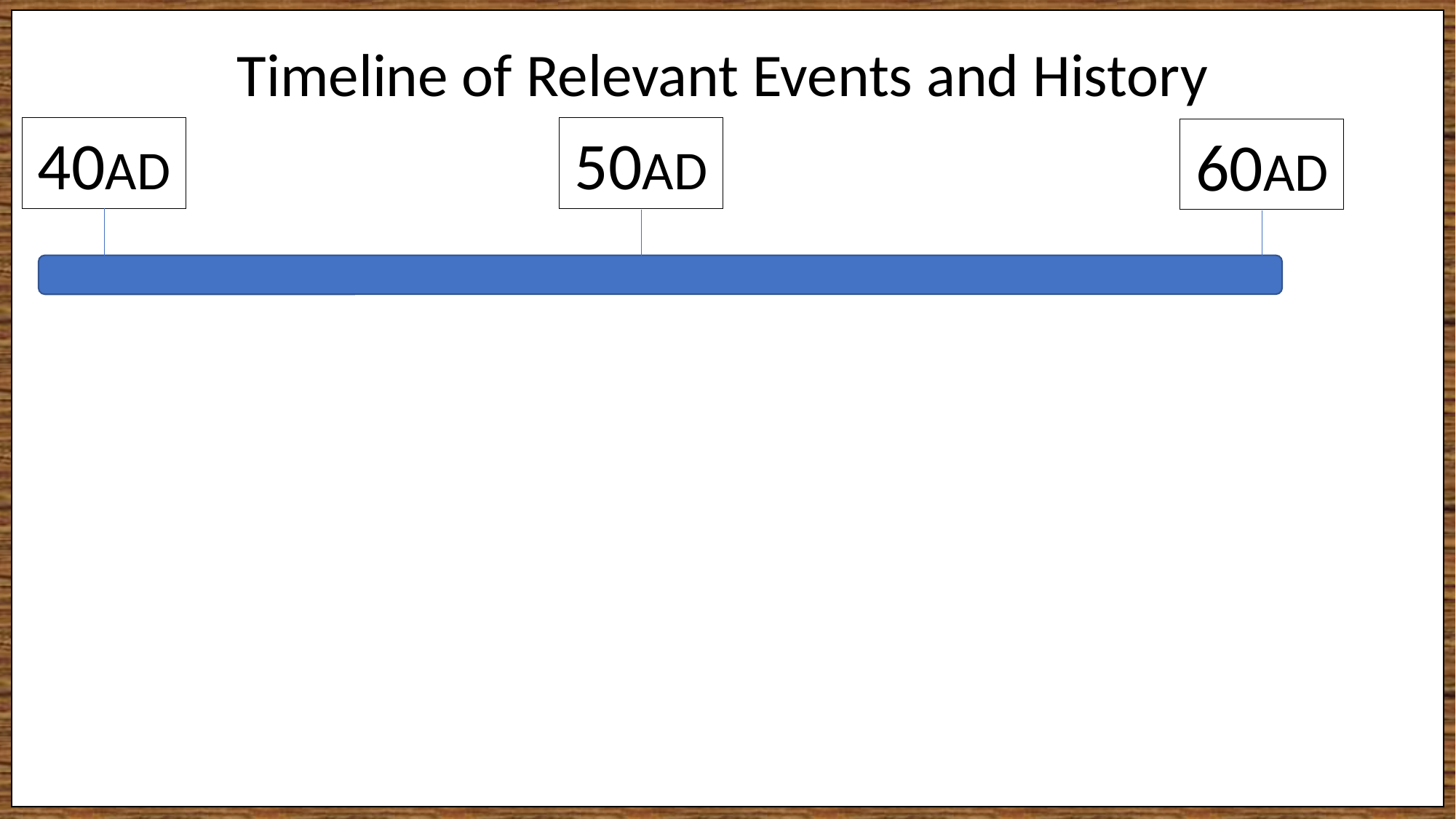

Paul, an apostle
Timeline of Relevant Events and History
40AD
50AD
60AD